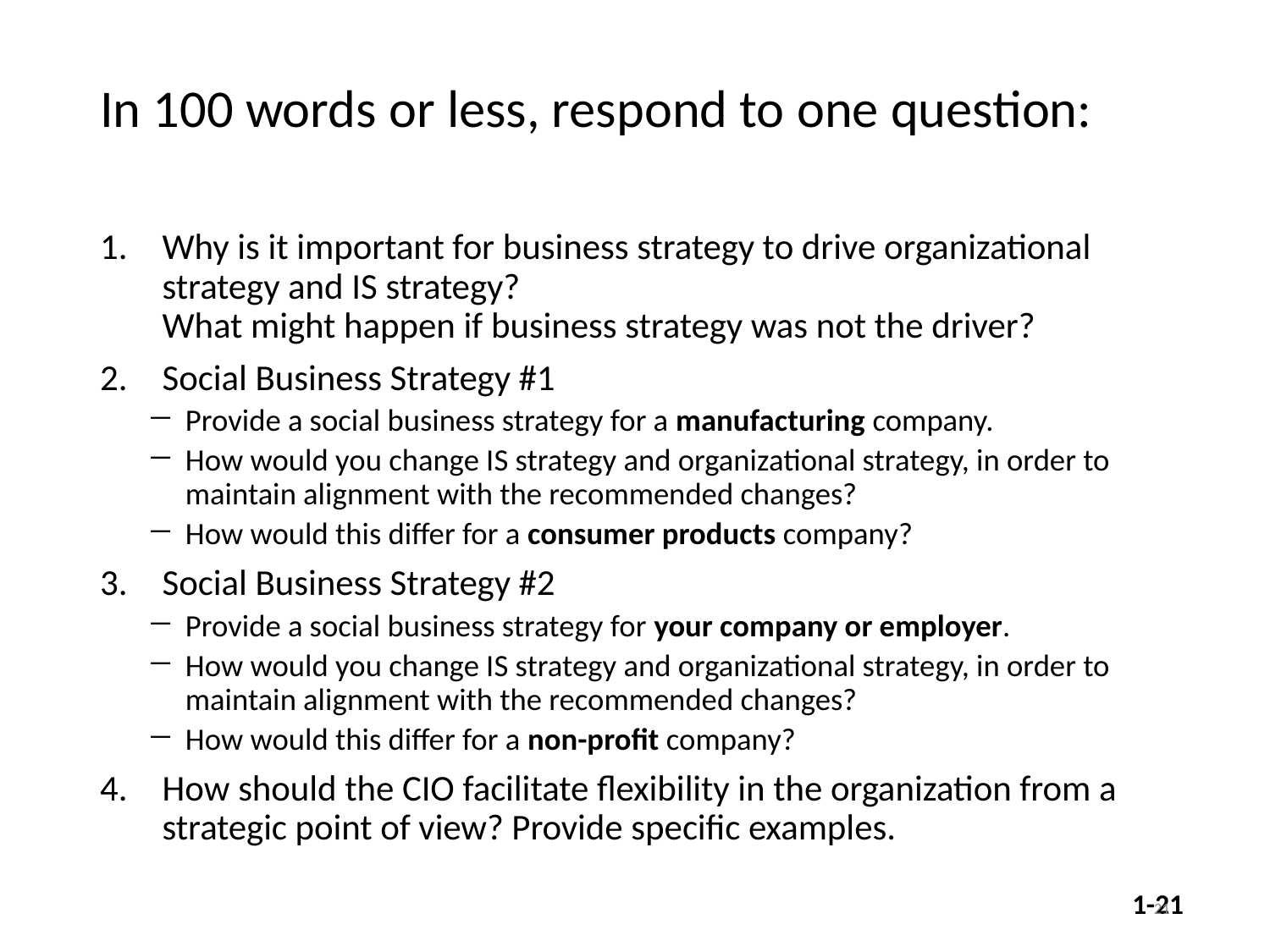

# In 100 words or less, respond to one question:
Why is it important for business strategy to drive organizational strategy and IS strategy?
What might happen if business strategy was not the driver?
Social Business Strategy #1
Provide a social business strategy for a manufacturing company.
How would you change IS strategy and organizational strategy, in order to maintain alignment with the recommended changes?
How would this differ for a consumer products company?
Social Business Strategy #2
Provide a social business strategy for your company or employer.
How would you change IS strategy and organizational strategy, in order to maintain alignment with the recommended changes?
How would this differ for a non-profit company?
How should the CIO facilitate flexibility in the organization from a strategic point of view? Provide specific examples.
21